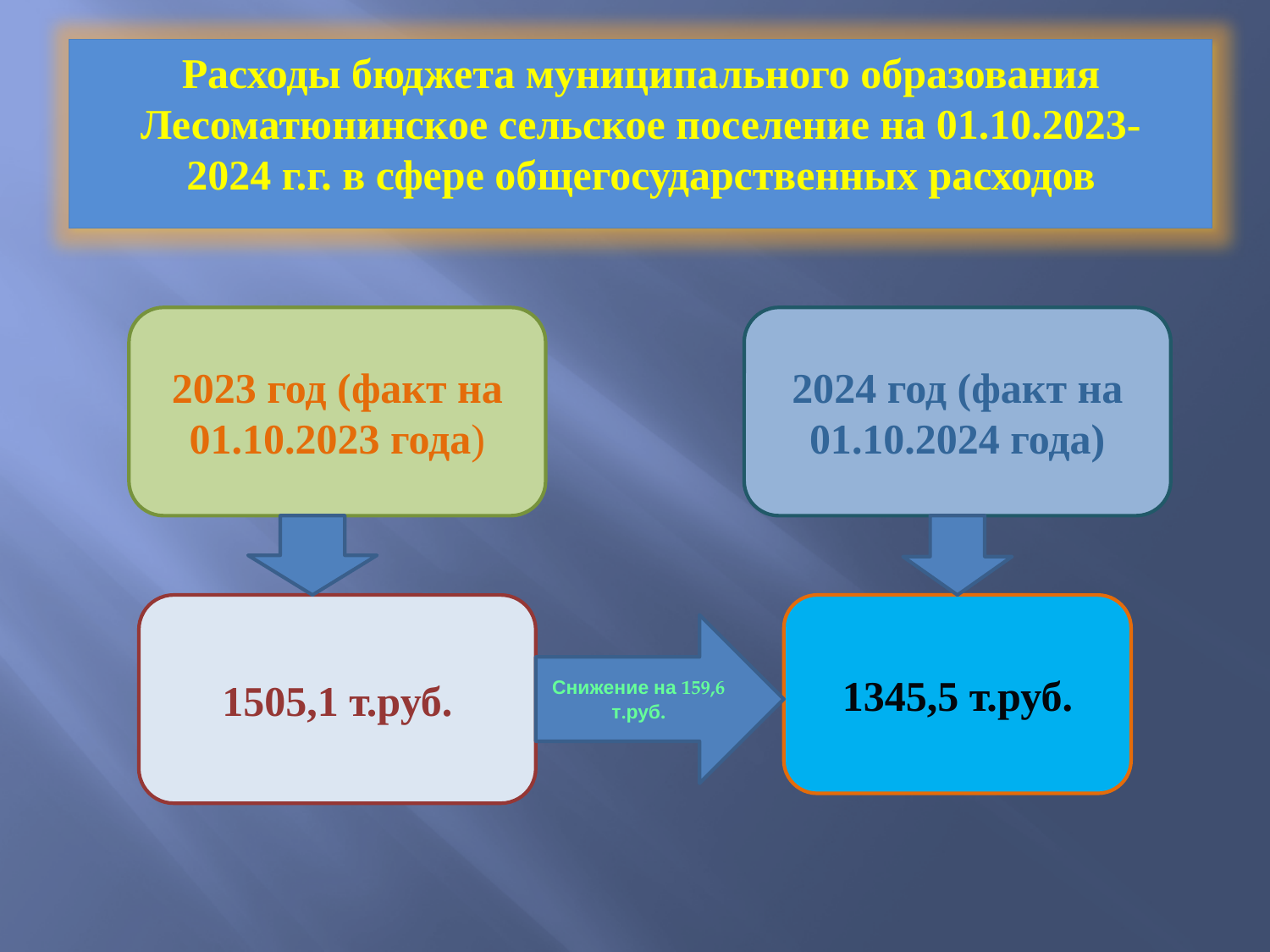

Расходы бюджета муниципального образования Лесоматюнинское сельское поселение на 01.10.2023-
2024 г.г. в сфере общегосударственных расходов
2023 год (факт на 01.10.2023 года)
2024 год (факт на 01.10.2024 года)

1505,1 т.руб.
1345,5 т.руб.
Снижение на 159,6 т.руб.